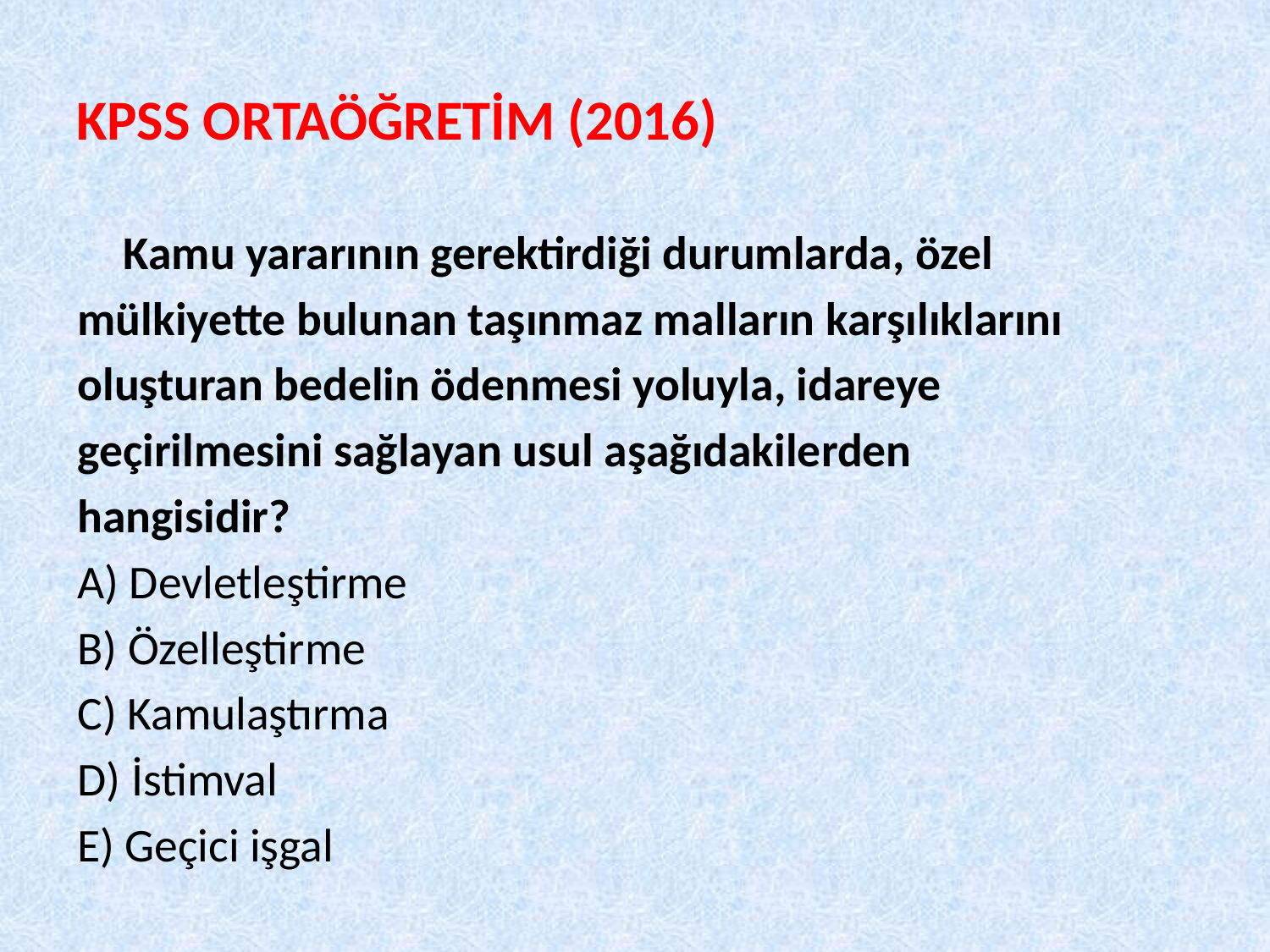

# KPSS ORTAÖĞRETİM (2016)
	Kamu yararının gerektirdiği durumlarda, özel
mülkiyette bulunan taşınmaz malların karşılıklarını
oluşturan bedelin ödenmesi yoluyla, idareye
geçirilmesini sağlayan usul aşağıdakilerden
hangisidir?
A) Devletleştirme
B) Özelleştirme
C) Kamulaştırma
D) İstimval
E) Geçici işgal